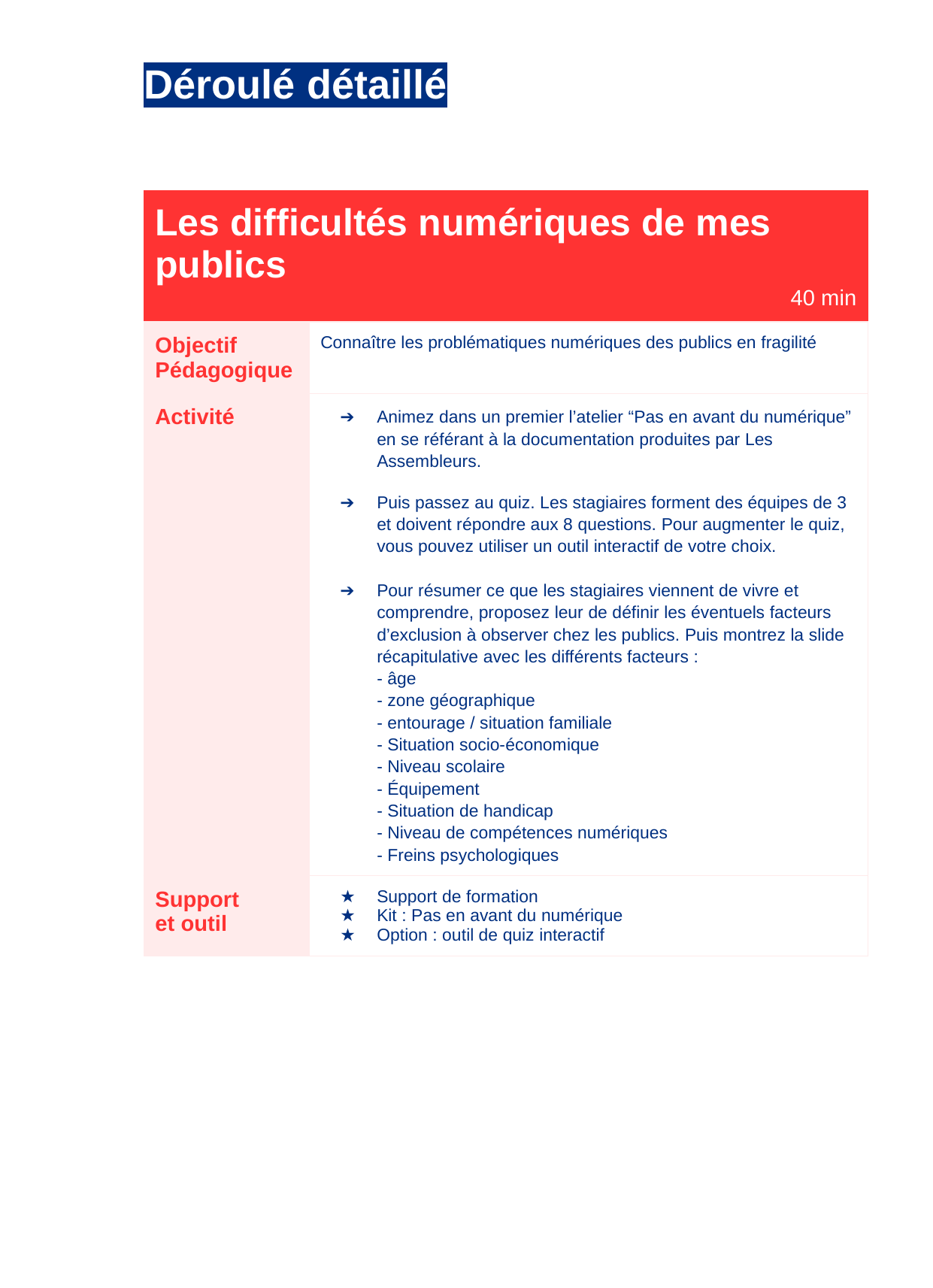

Déroulé détaillé
| Les difficultés numériques de mes publics 40 min |  |
| --- | --- |
| Objectif Pédagogique | Connaître les problématiques numériques des publics en fragilité |
| Activité | Animez dans un premier l’atelier “Pas en avant du numérique” en se référant à la documentation produites par Les Assembleurs. Puis passez au quiz. Les stagiaires forment des équipes de 3 et doivent répondre aux 8 questions. Pour augmenter le quiz, vous pouvez utiliser un outil interactif de votre choix. Pour résumer ce que les stagiaires viennent de vivre et comprendre, proposez leur de définir les éventuels facteurs d’exclusion à observer chez les publics. Puis montrez la slide récapitulative avec les différents facteurs : - âge - zone géographique - entourage / situation familiale - Situation socio-économique - Niveau scolaire - Équipement - Situation de handicap - Niveau de compétences numériques - Freins psychologiques |
| Support et outil | Support de formation Kit : Pas en avant du numérique Option : outil de quiz interactif |